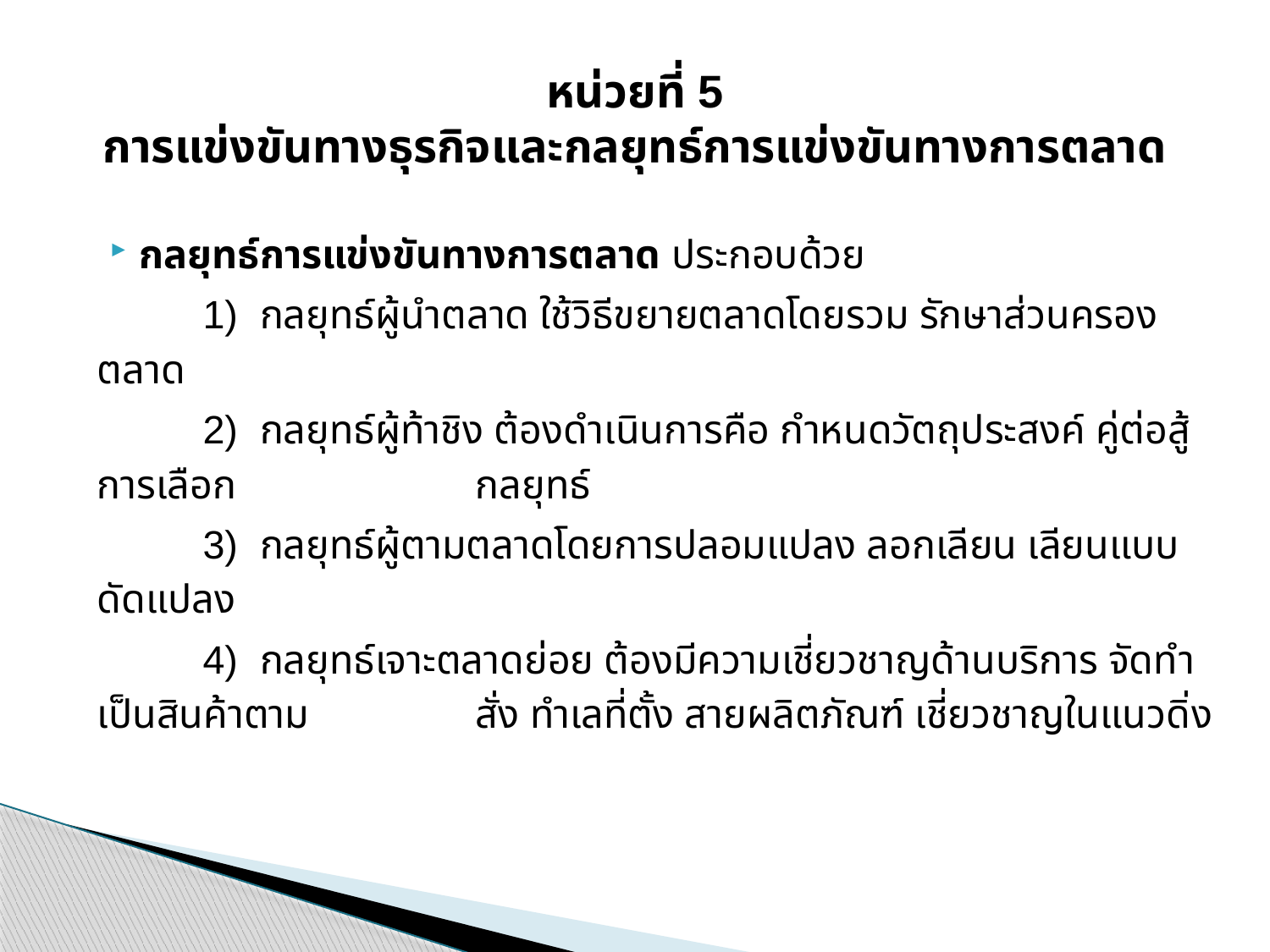

# หน่วยที่ 5 การแข่งขันทางธุรกิจและกลยุทธ์การแข่งขันทางการตลาด
กลยุทธ์การแข่งขันทางการตลาด ประกอบด้วย
	1)  กลยุทธ์ผู้นำตลาด ใช้วิธีขยายตลาดโดยรวม รักษาส่วนครองตลาด
	2)  กลยุทธ์ผู้ท้าชิง ต้องดำเนินการคือ กำหนดวัตถุประสงค์ คู่ต่อสู้การเลือก            	      กลยุทธ์
	3)  กลยุทธ์ผู้ตามตลาดโดยการปลอมแปลง ลอกเลียน เลียนแบบ ดัดแปลง
	4)  กลยุทธ์เจาะตลาดย่อย ต้องมีความเชี่ยวชาญด้านบริการ จัดทำเป็นสินค้าตาม	      สั่ง ทำเลที่ตั้ง สายผลิตภัณฑ์ เชี่ยวชาญในแนวดิ่ง